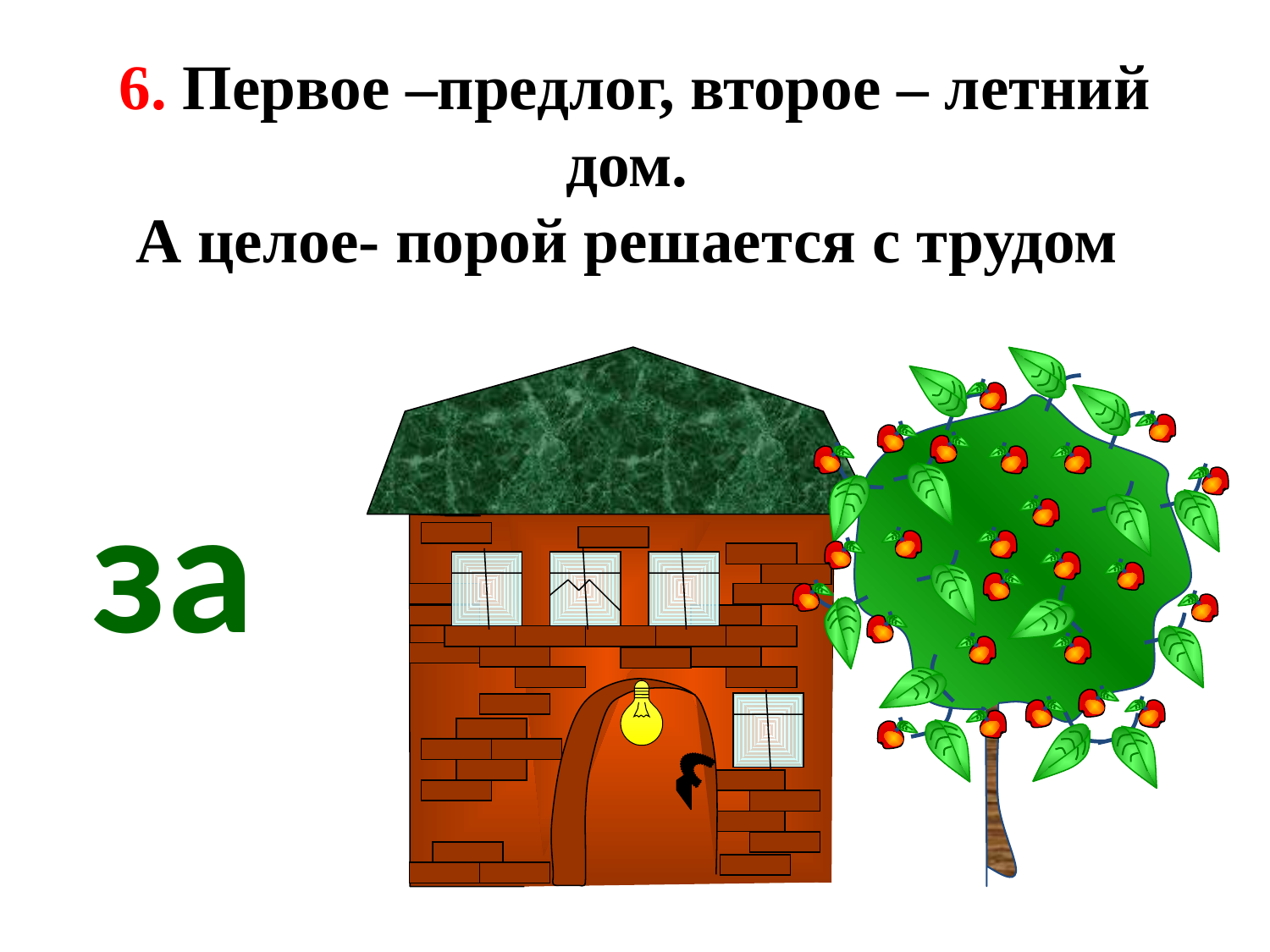

# 6. Первое –предлог, второе – летний дом. А целое- порой решается с трудом

за